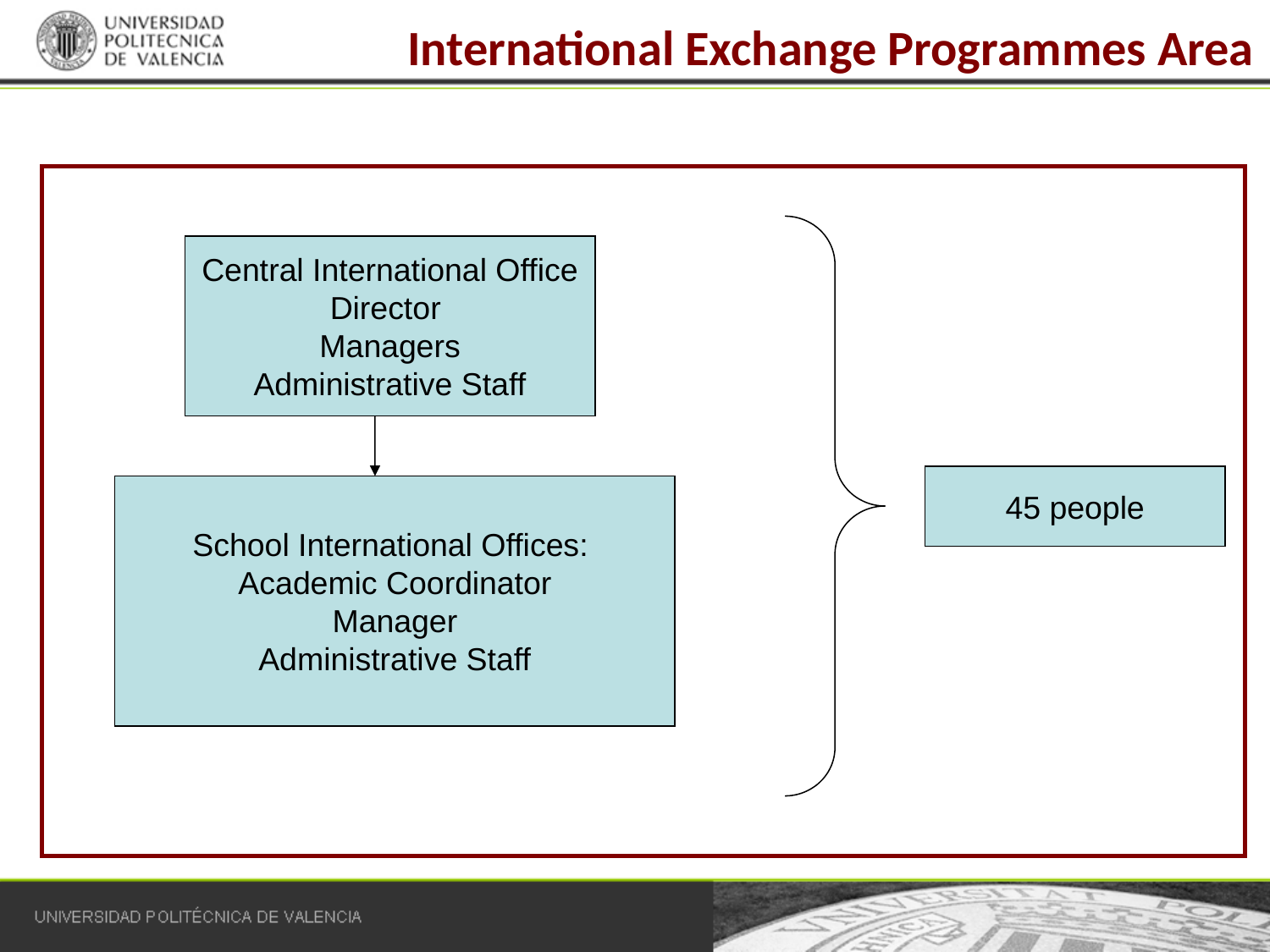

# International Exchange Programmes Area

Central International Office
Director
Managers
Administrative Staff

45 people
School International Offices:
Academic Coordinator
Manager
Administrative Staff